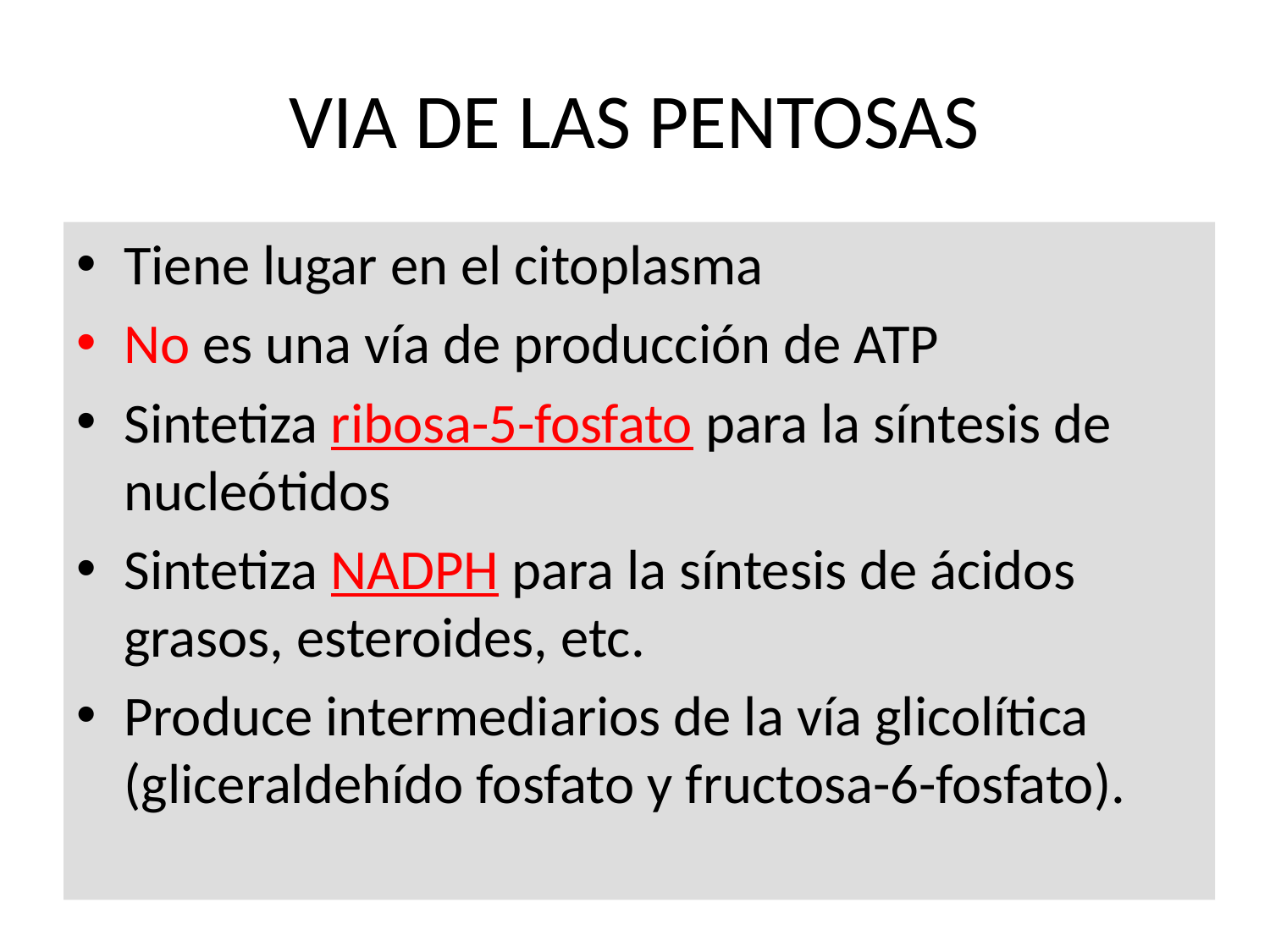

# VIA DE LAS PENTOSAS
Tiene lugar en el citoplasma
No es una vía de producción de ATP
Sintetiza ribosa-5-fosfato para la síntesis de nucleótidos
Sintetiza NADPH para la síntesis de ácidos grasos, esteroides, etc.
Produce intermediarios de la vía glicolítica (gliceraldehído fosfato y fructosa-6-fosfato).